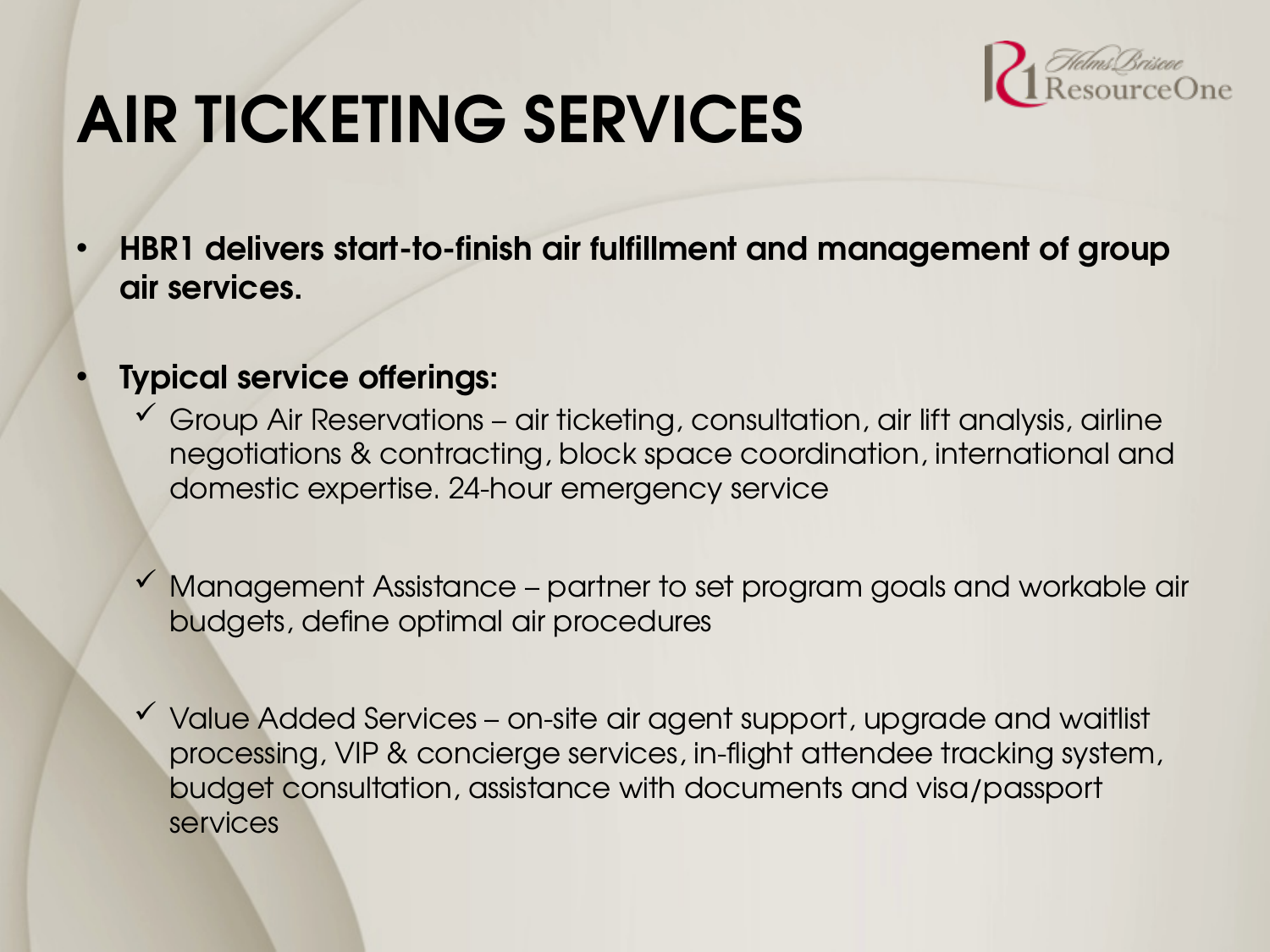

# Air ticketing services
HBR1 delivers start-to-finish air fulfillment and management of group air services.

Typical service offerings:
Group Air Reservations – air ticketing, consultation, air lift analysis, airline negotiations & contracting, block space coordination, international and domestic expertise. 24-hour emergency service

Management Assistance – partner to set program goals and workable air budgets, define optimal air procedures

Value Added Services – on-site air agent support, upgrade and waitlist processing, VIP & concierge services, in-flight attendee tracking system, budget consultation, assistance with documents and visa/passport services